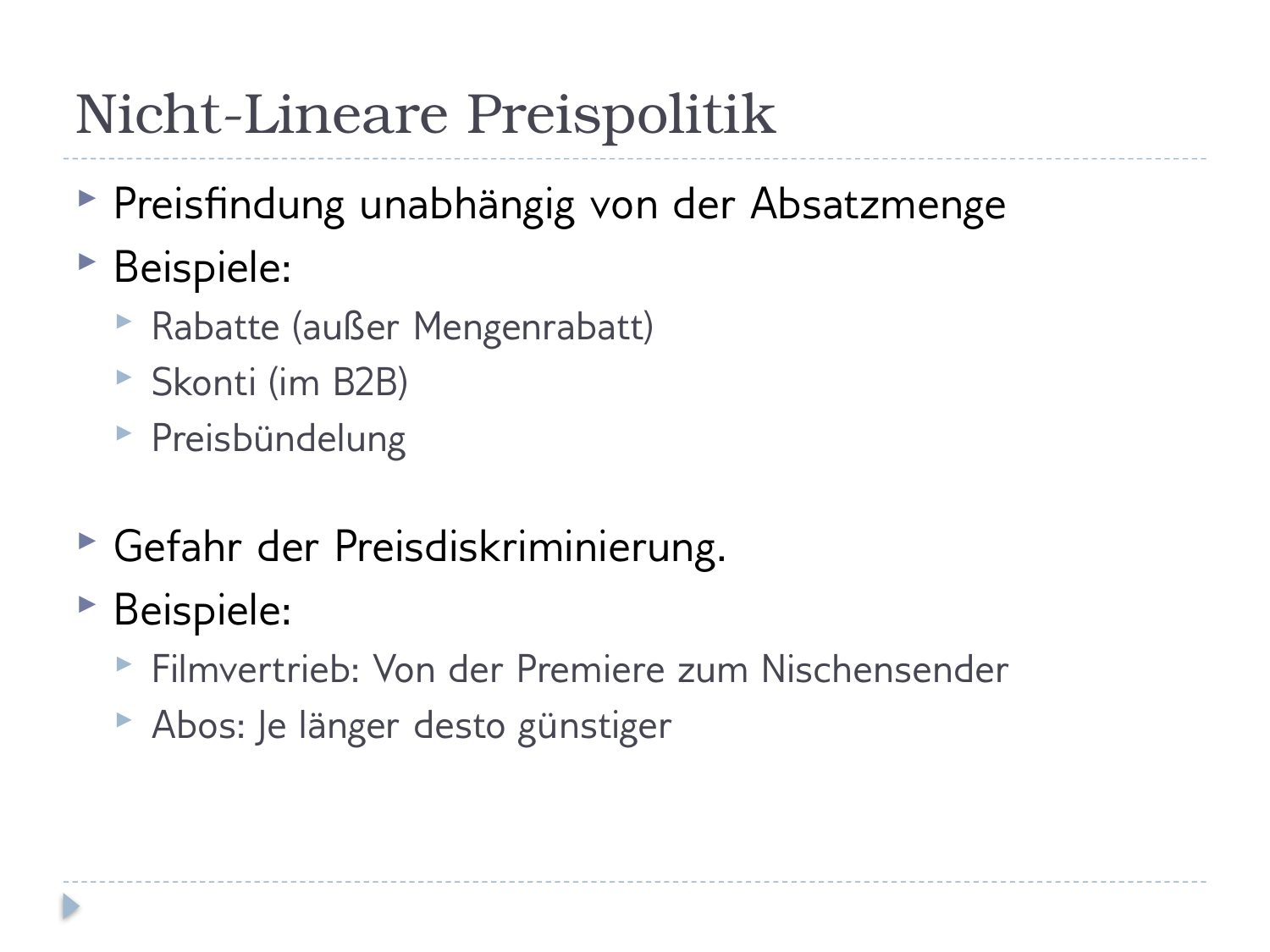

Nicht-Lineare Preispolitik
Preisfindung unabhängig von der Absatzmenge
Beispiele:
Rabatte (außer Mengenrabatt)‏
Skonti (im B2B)‏
Preisbündelung
Gefahr der Preisdiskriminierung.
Beispiele:
Filmvertrieb: Von der Premiere zum Nischensender
Abos: Je länger desto günstiger